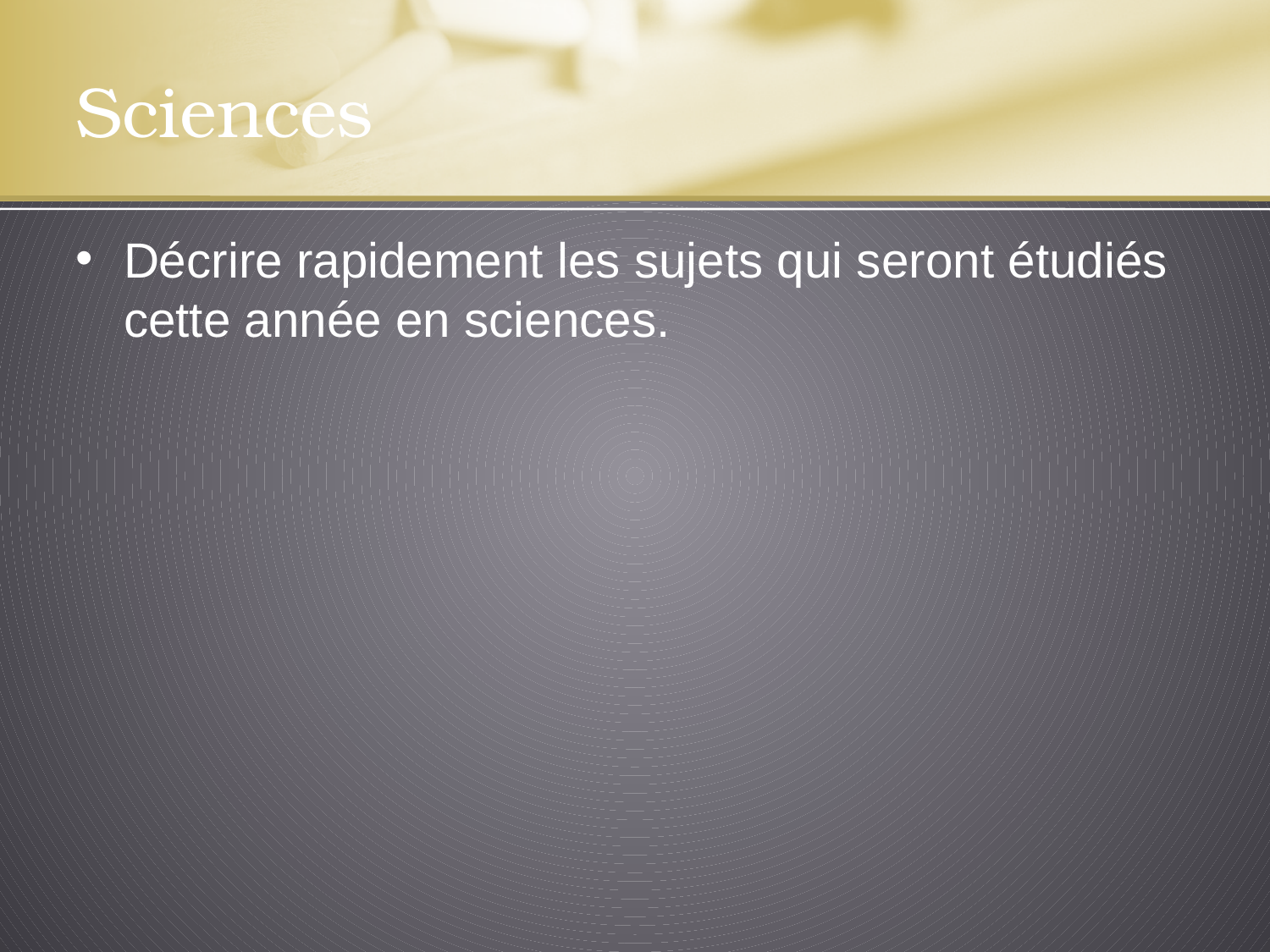

# Sciences
Décrire rapidement les sujets qui seront étudiés cette année en sciences.